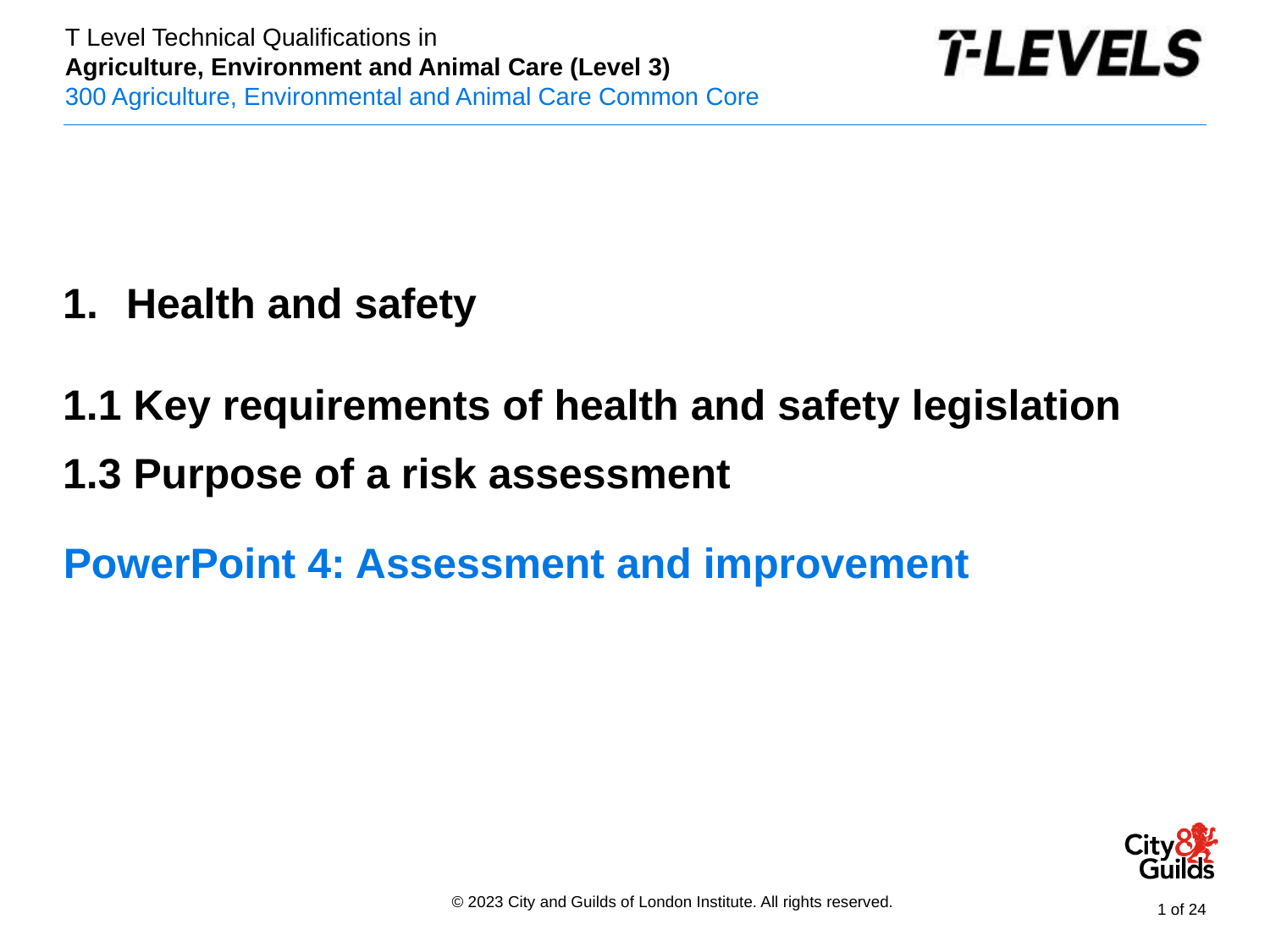

PowerPoint presentation
Health and safety

1.1 Key requirements of health and safety legislation
1.3 Purpose of a risk assessment
# PowerPoint 4: Assessment and improvement